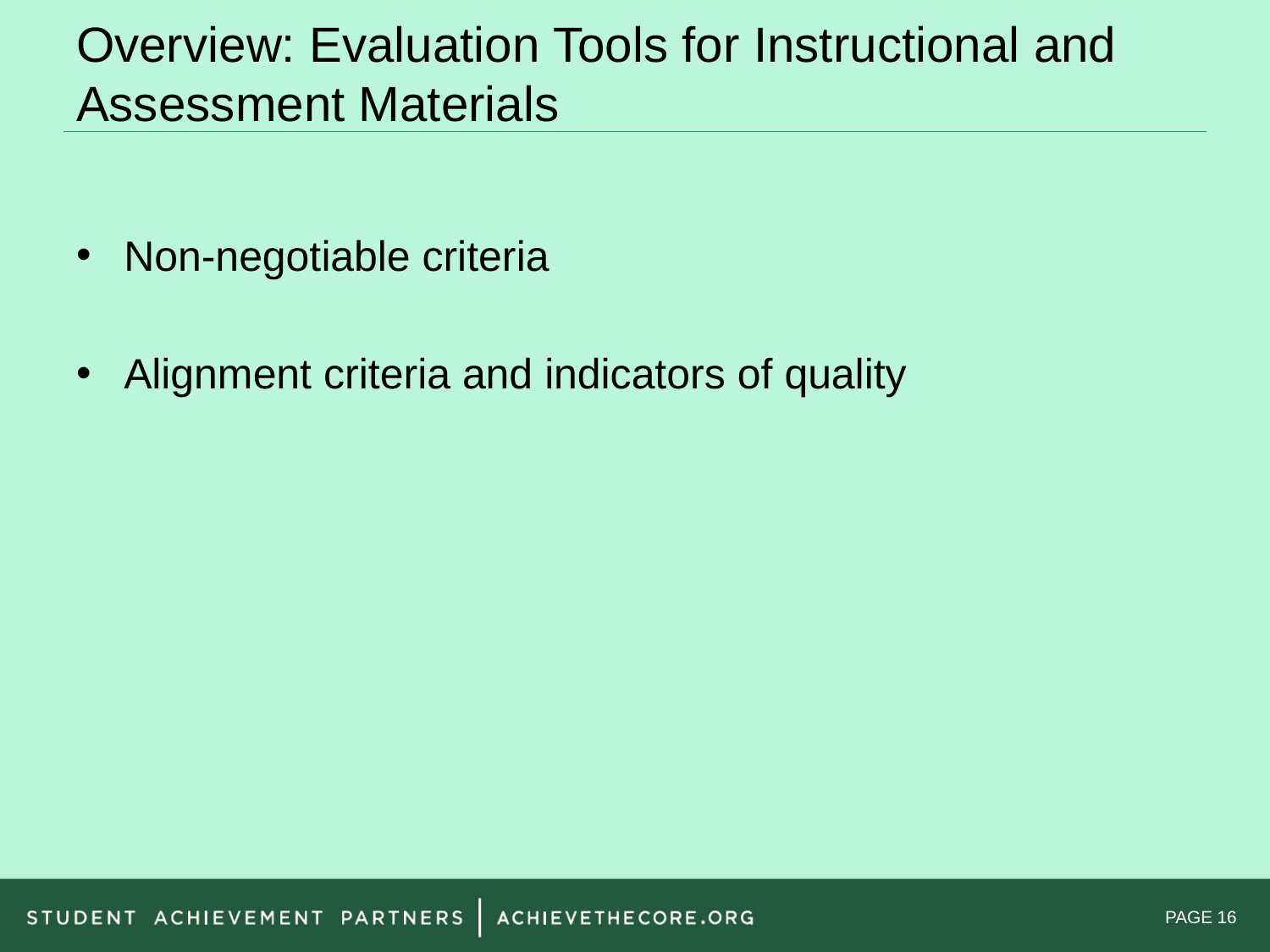

# Overview: Evaluation Tools for Instructional and Assessment Materials
Non-negotiable criteria

Alignment criteria and indicators of quality